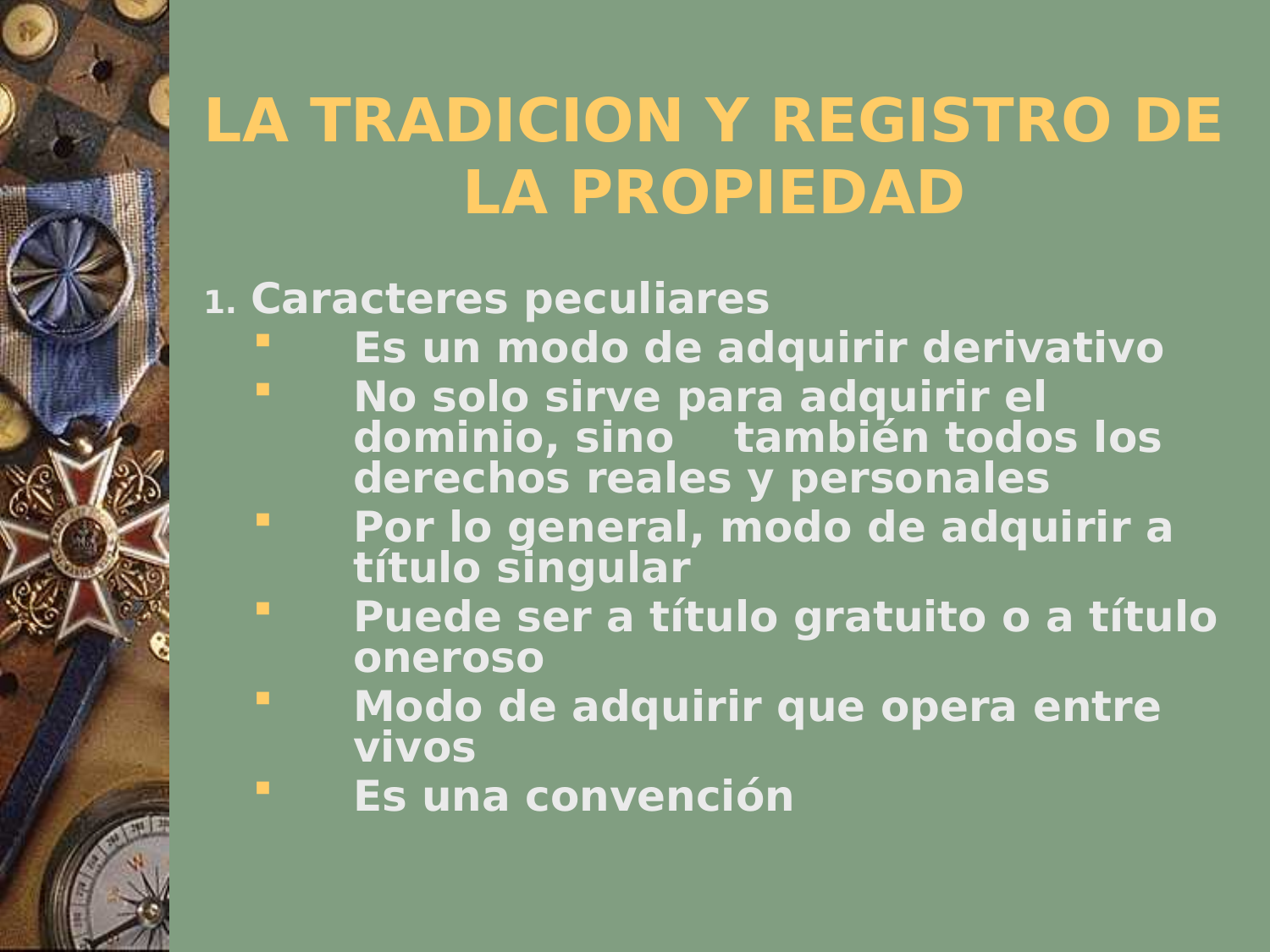

# LA TRADICION Y REGISTRO DE LA PROPIEDAD
1.	Caracteres peculiares
Es un modo de adquirir derivativo
No solo sirve para adquirir el dominio, sino 	también todos los derechos reales y personales
Por lo general, modo de adquirir a título singular
Puede ser a título gratuito o a título oneroso
Modo de adquirir que opera entre vivos
Es una convención